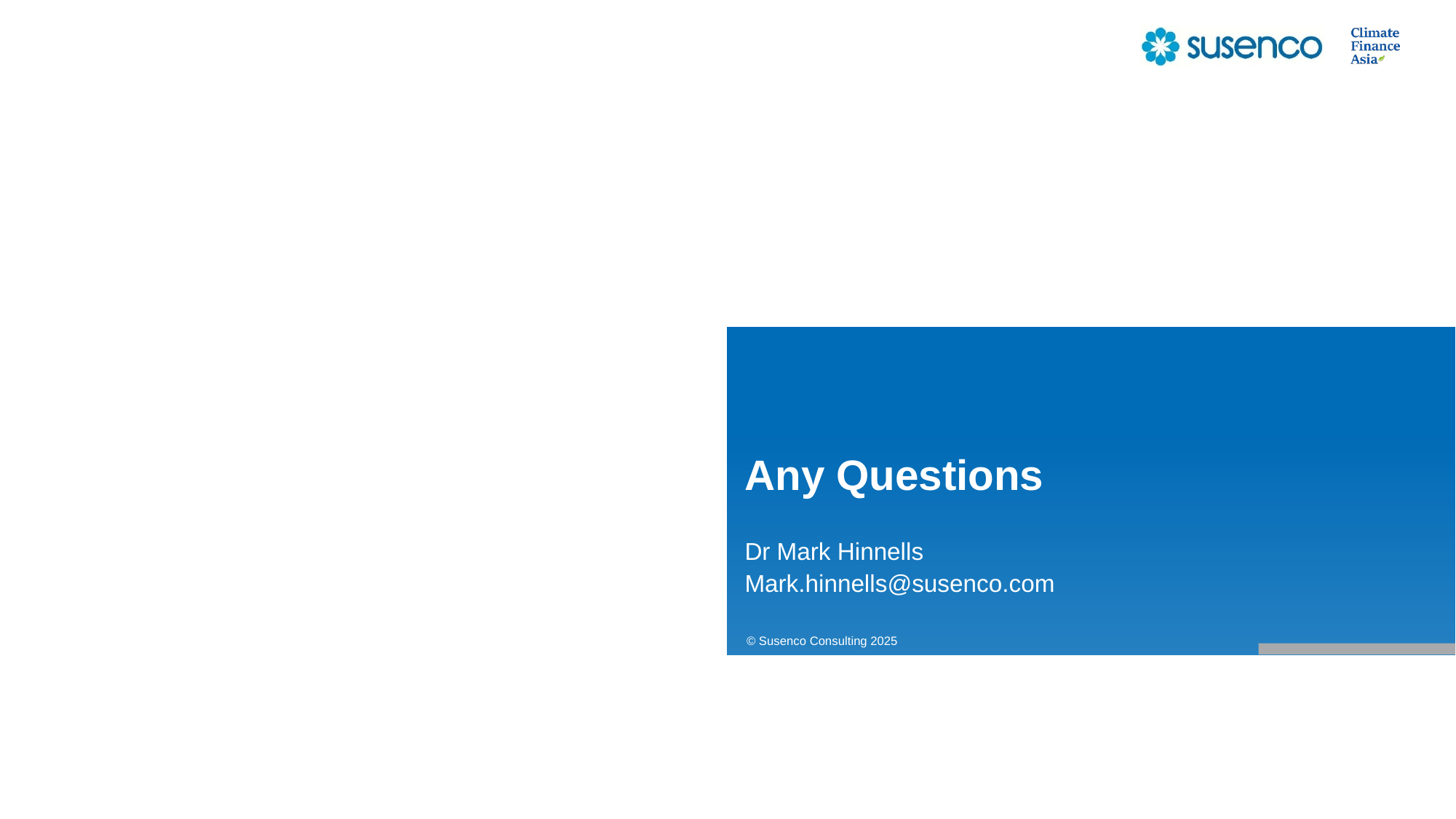

# Any Questions
Dr Mark Hinnells
Mark.hinnells@susenco.com